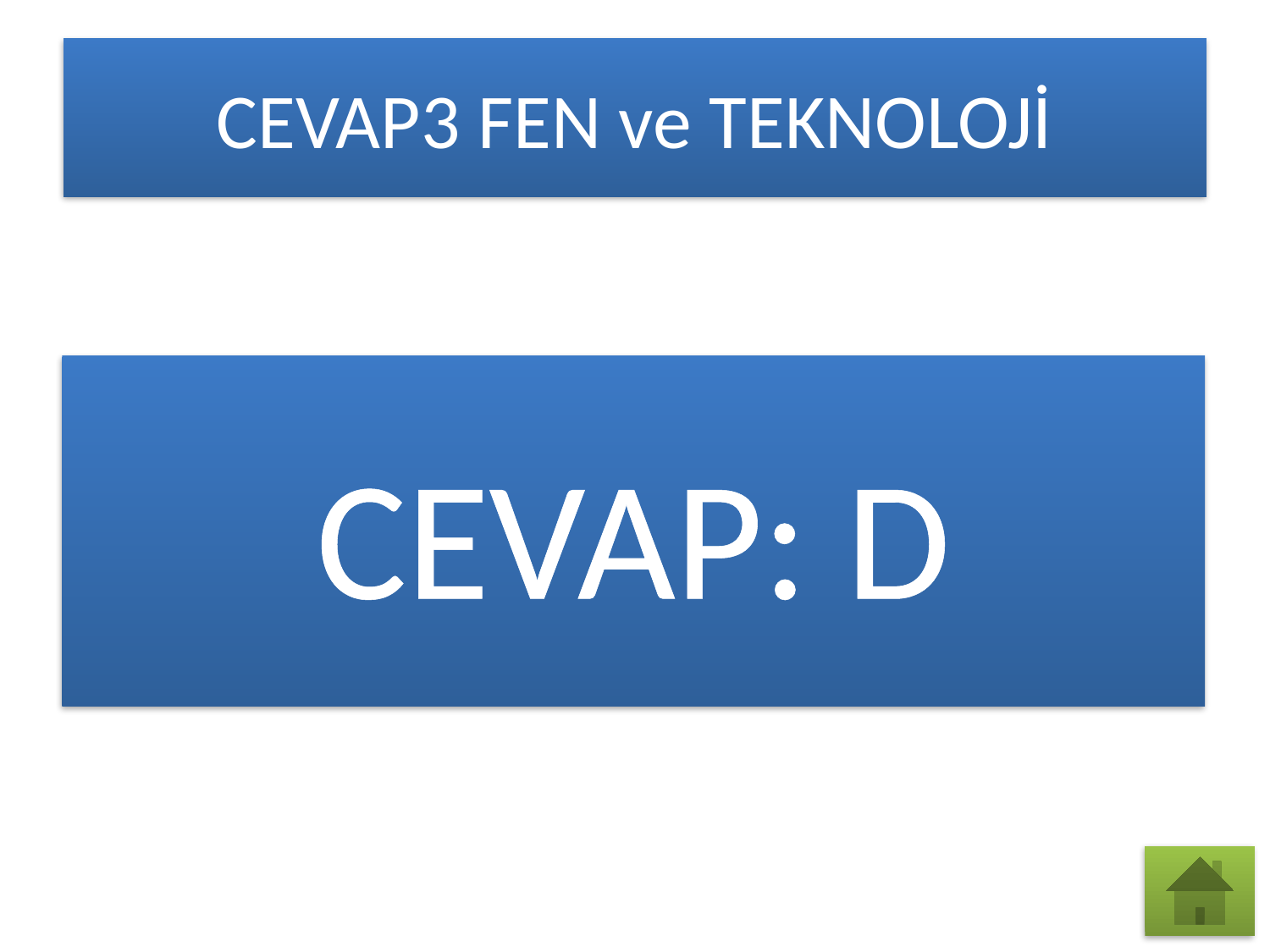

# CEVAP3 FEN ve TEKNOLOJİ
CEVAP: D